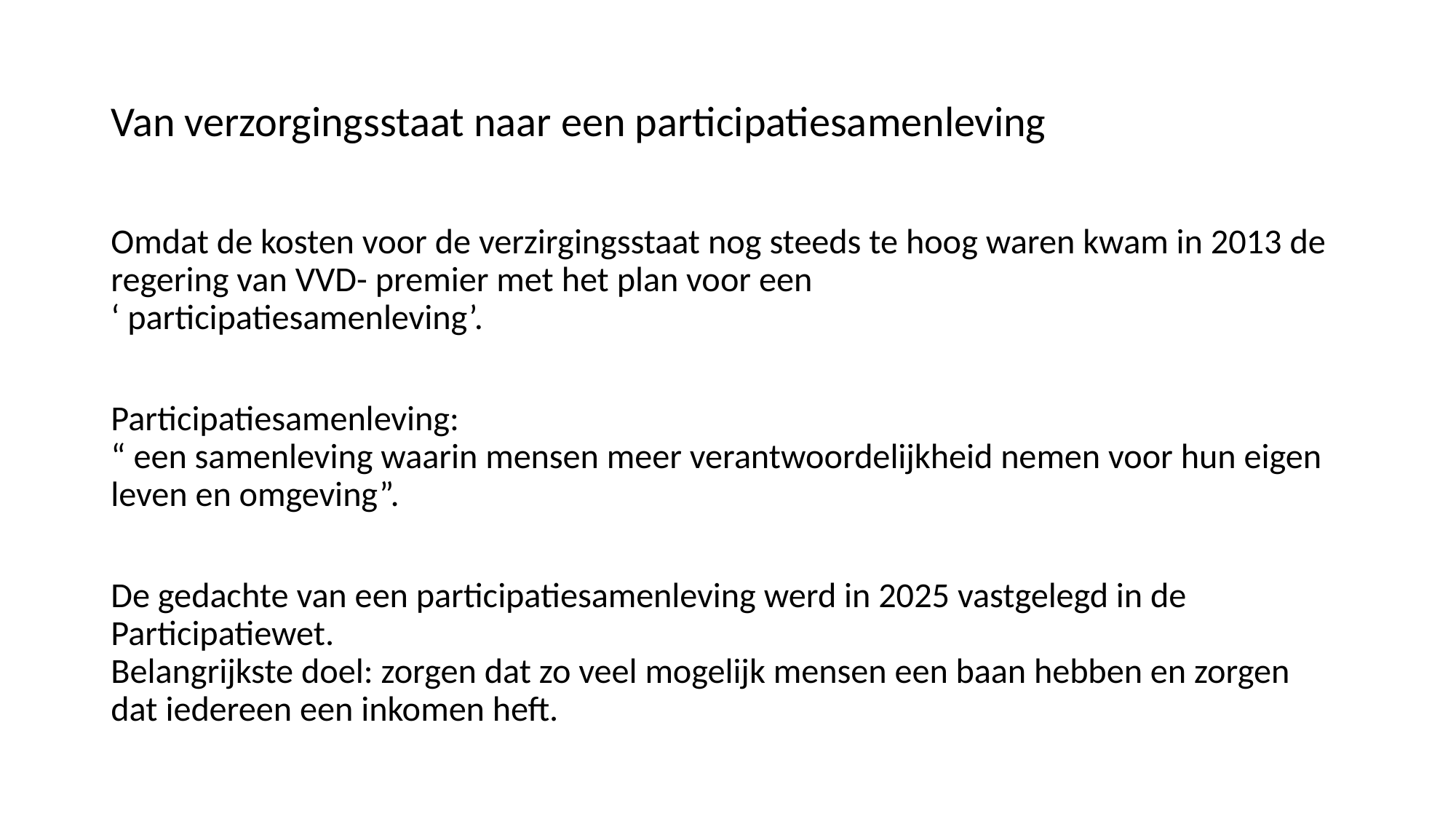

# Van verzorgingsstaat naar een participatiesamenleving
Omdat de kosten voor de verzirgingsstaat nog steeds te hoog waren kwam in 2013 de regering van VVD- premier met het plan voor een
‘ participatiesamenleving’.

Participatiesamenleving:
“ een samenleving waarin mensen meer verantwoordelijkheid nemen voor hun eigen leven en omgeving”.

De gedachte van een participatiesamenleving werd in 2025 vastgelegd in de Participatiewet.
Belangrijkste doel: zorgen dat zo veel mogelijk mensen een baan hebben en zorgen dat iedereen een inkomen heft.